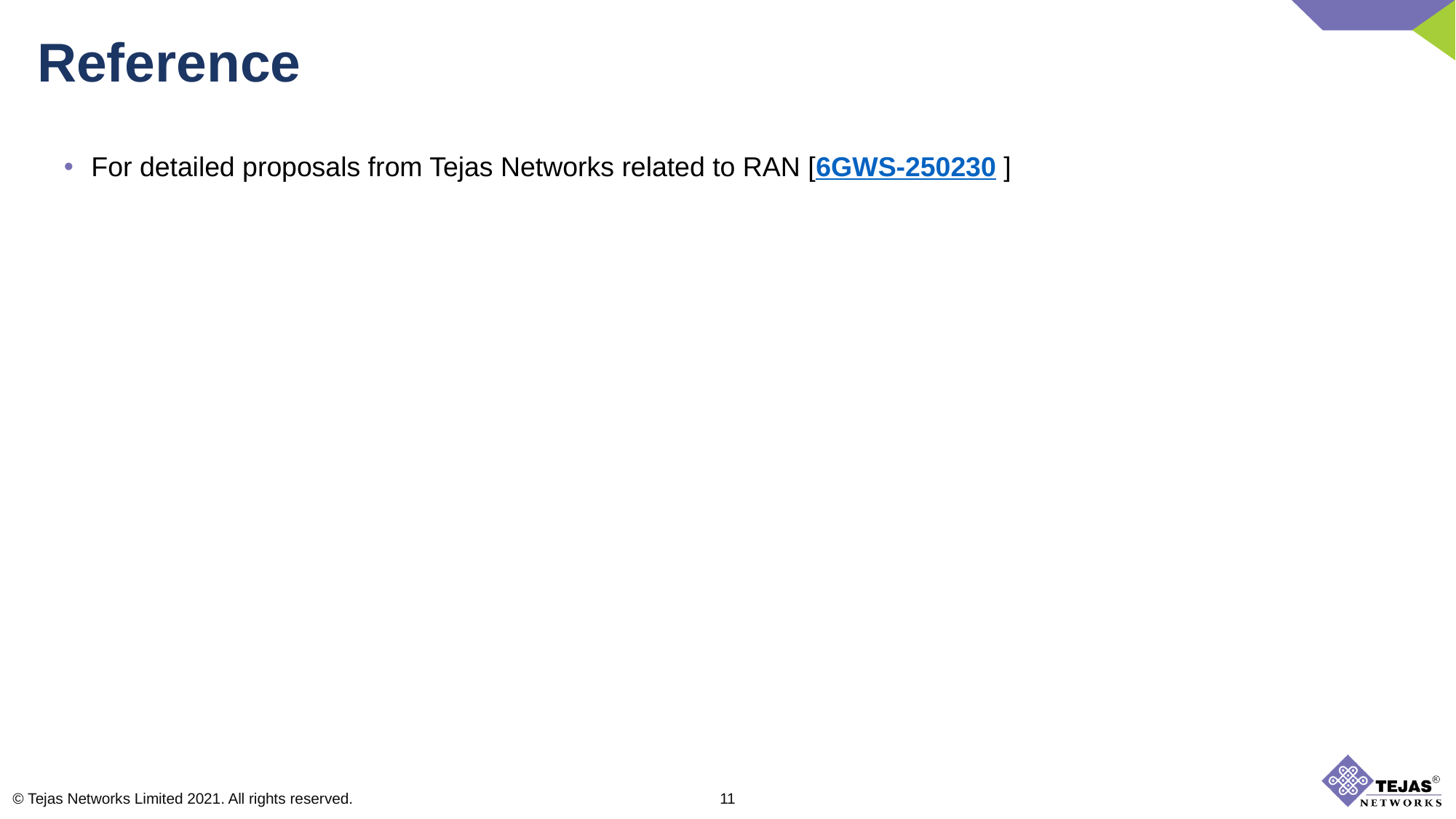

Reference
For detailed proposals from Tejas Networks related to RAN [6GWS-250230 ]